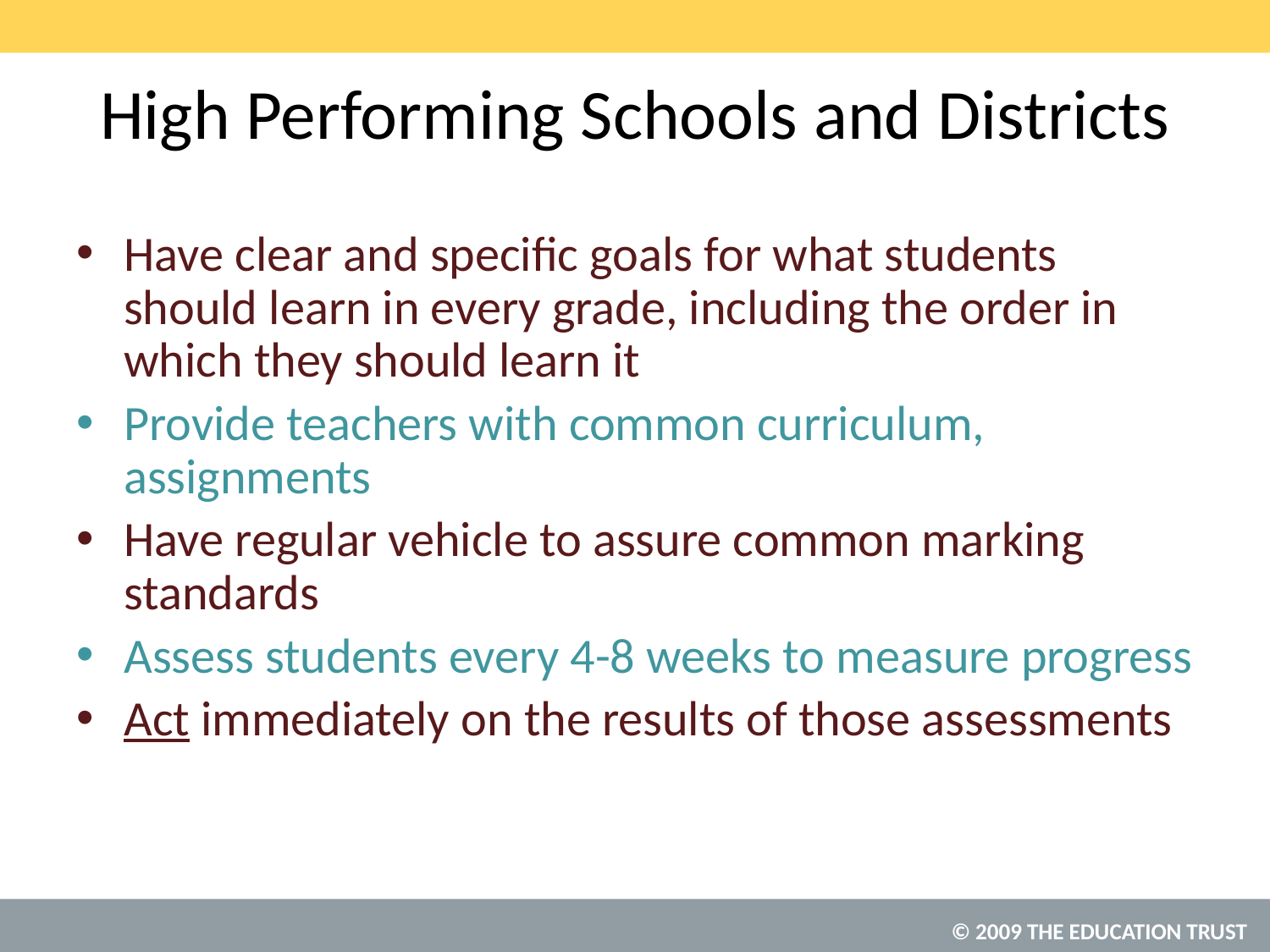

# High Performing Schools and Districts
Have clear and specific goals for what students should learn in every grade, including the order in which they should learn it
Provide teachers with common curriculum, assignments
Have regular vehicle to assure common marking standards
Assess students every 4-8 weeks to measure progress
Act immediately on the results of those assessments